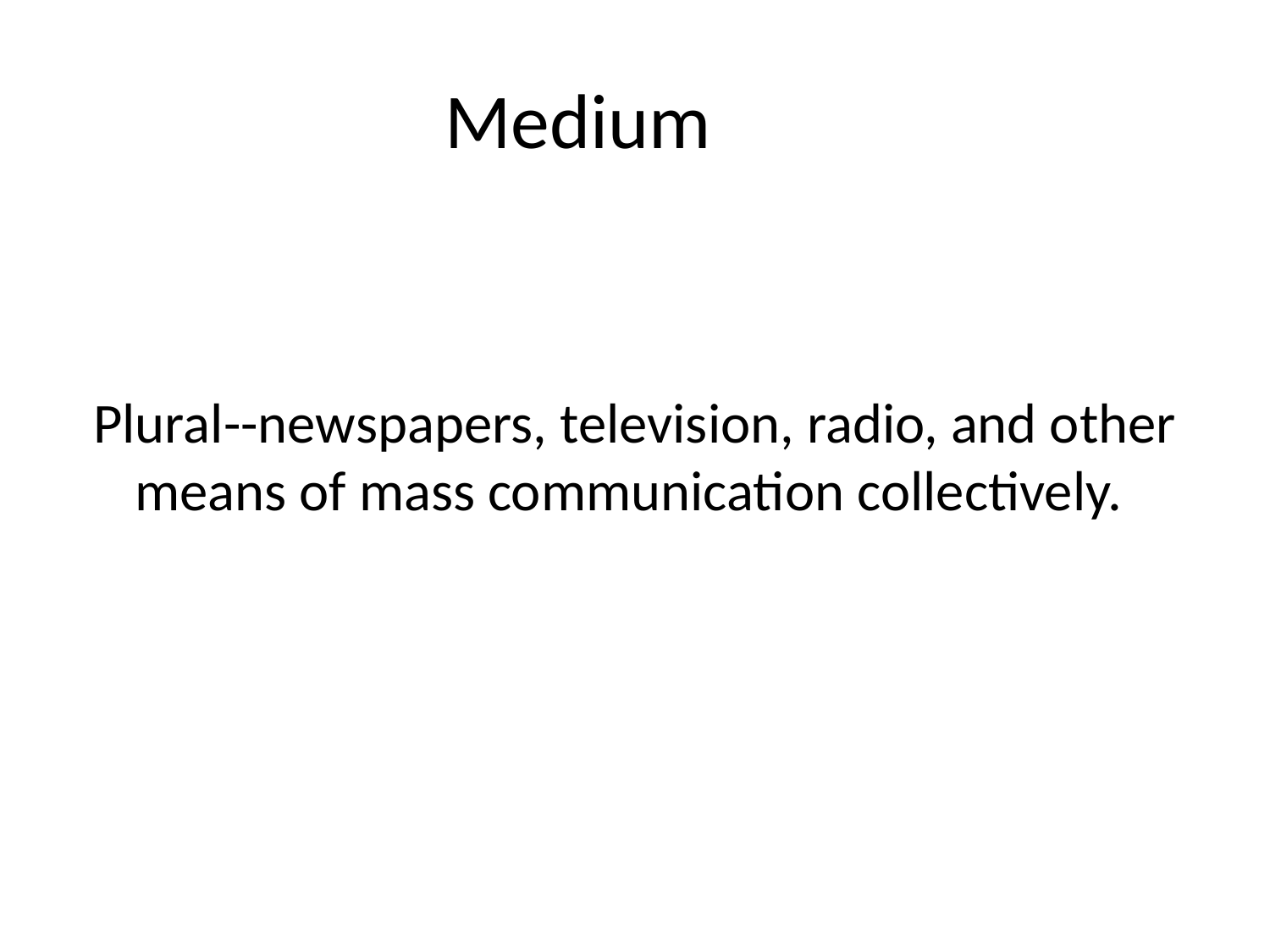

# Medium

Plural--newspapers, television, radio, and other means of mass communication collectively.